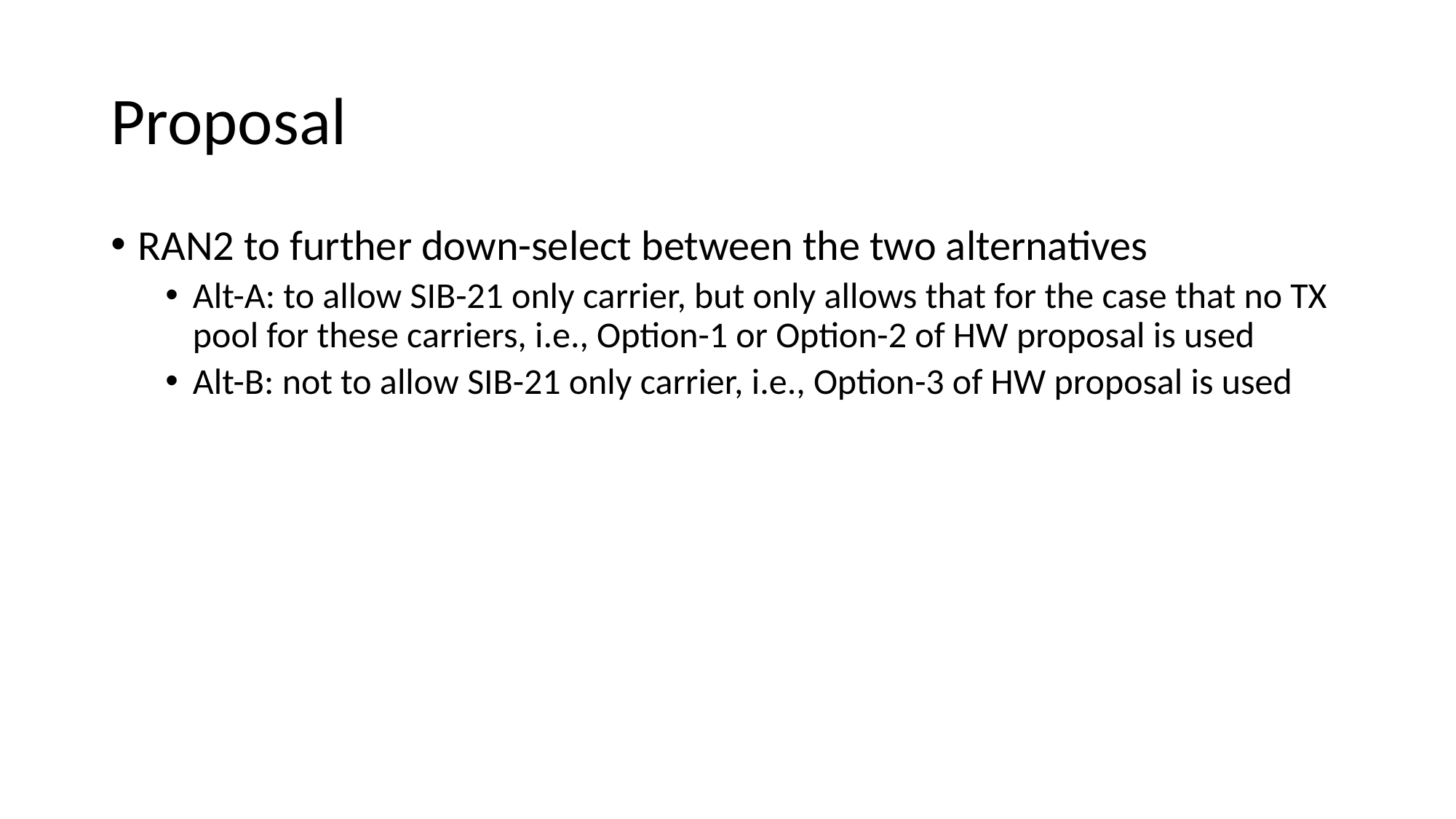

# Proposal
RAN2 to further down-select between the two alternatives
Alt-A: to allow SIB-21 only carrier, but only allows that for the case that no TX pool for these carriers, i.e., Option-1 or Option-2 of HW proposal is used
Alt-B: not to allow SIB-21 only carrier, i.e., Option-3 of HW proposal is used